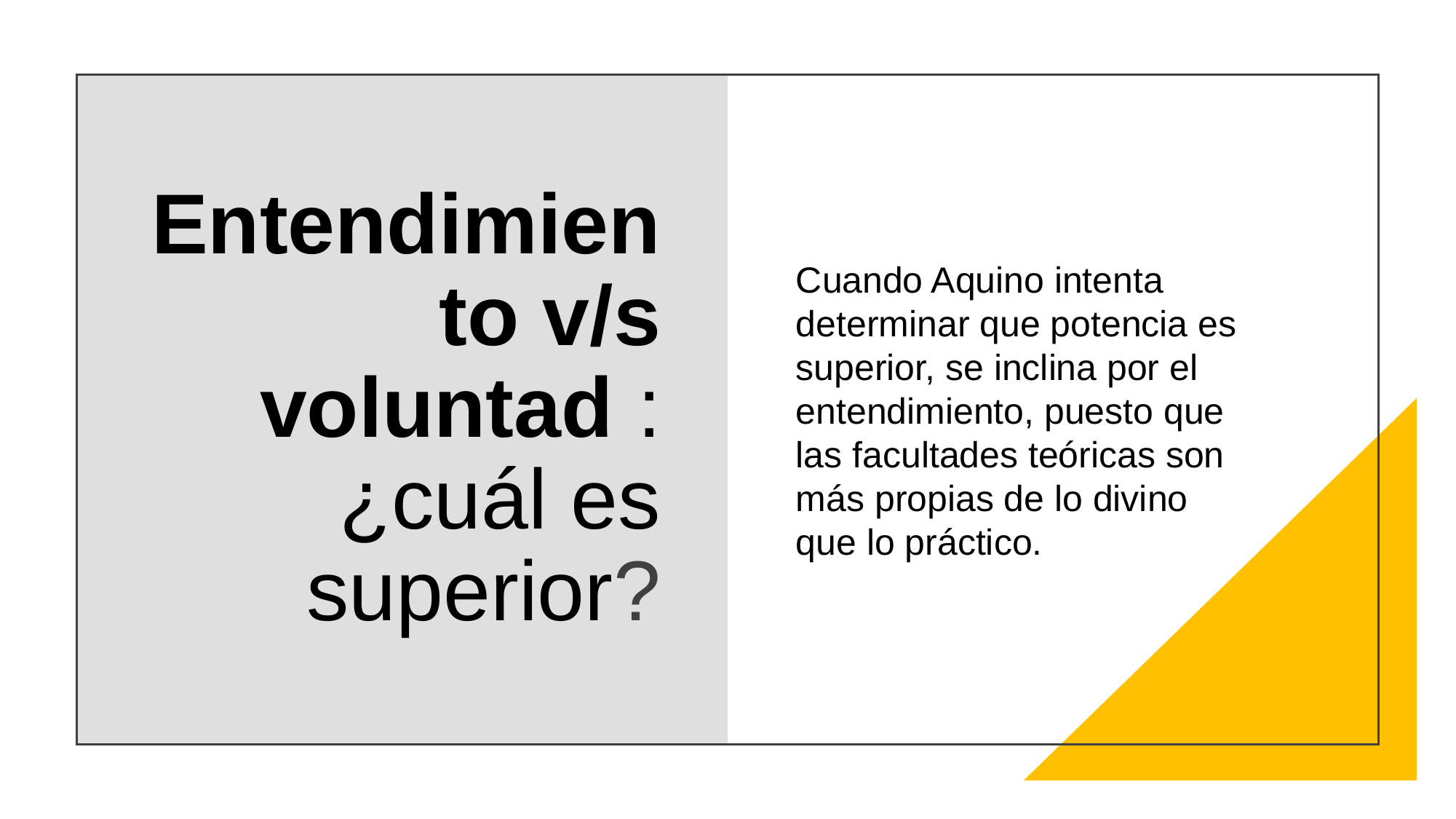

# Entendimiento v/s voluntad : ¿cuál es superior?
Cuando Aquino intenta determinar que potencia es superior, se inclina por el entendimiento, puesto que las facultades teóricas son más propias de lo divino que lo práctico.